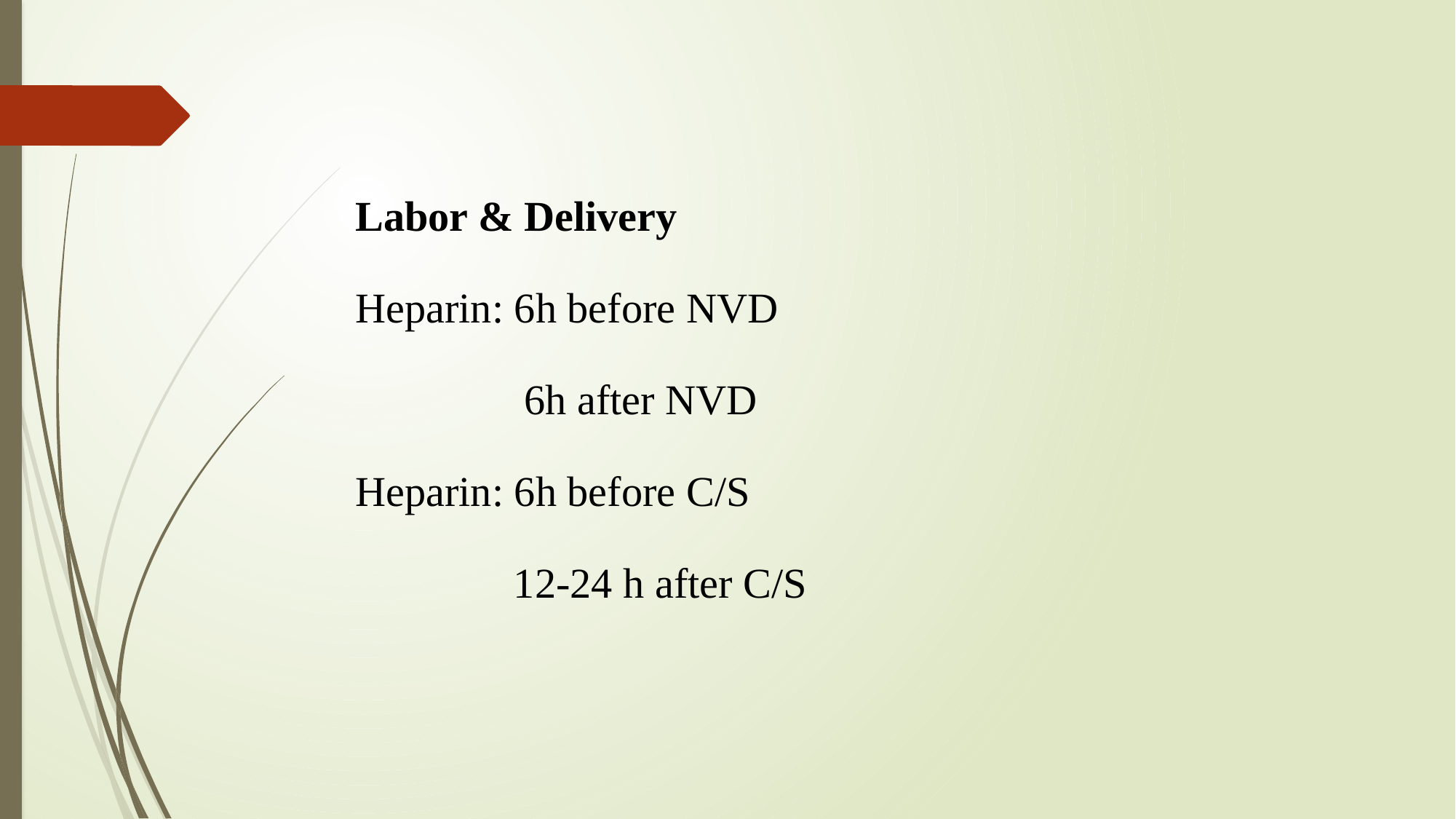

Labor & Delivery
Heparin: 6h before NVD
                6h after NVD
Heparin: 6h before C/S
               12-24 h after C/S